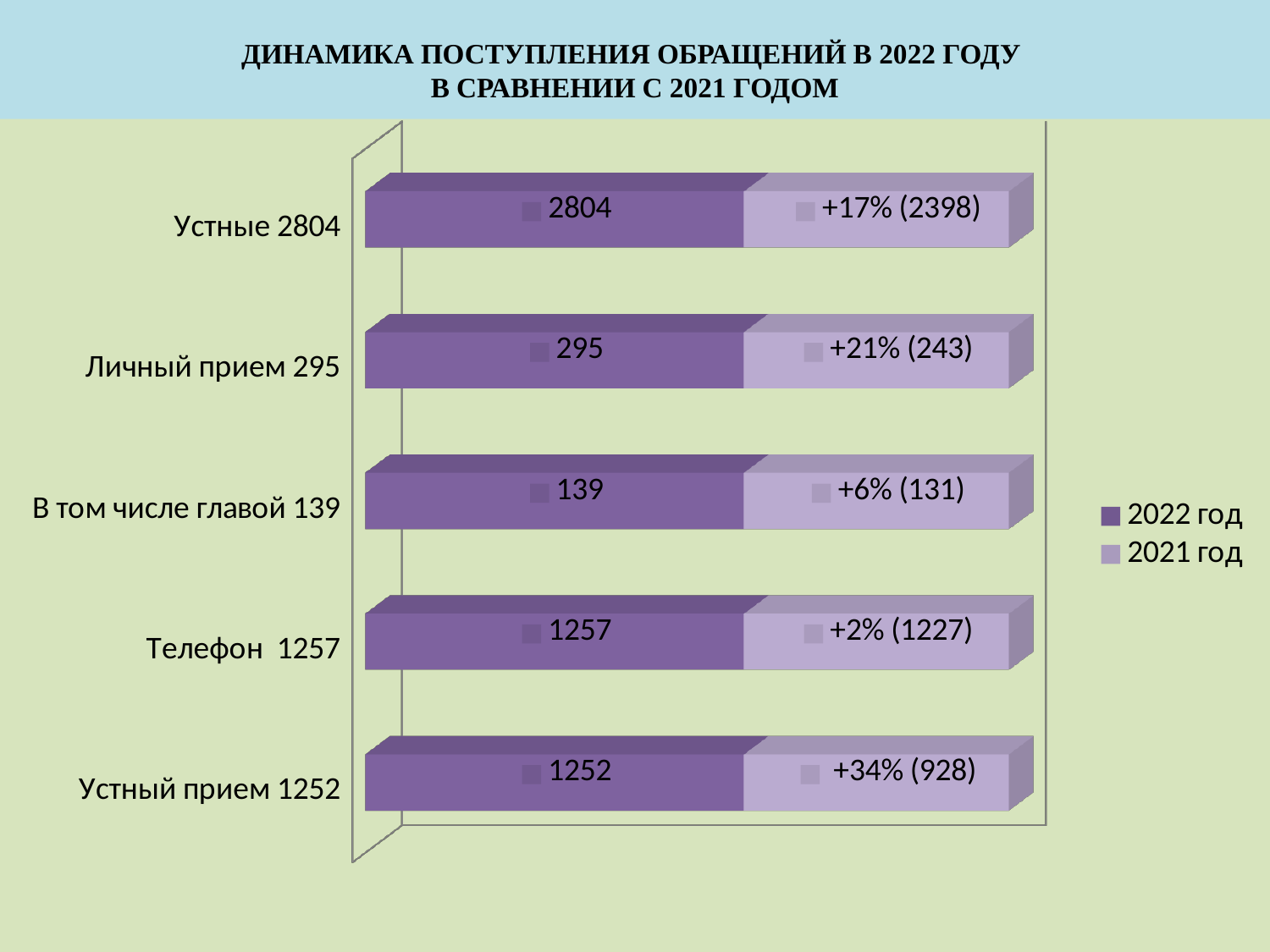

# ДИНАМИКА ПОСТУПЛЕНИЯ ОБРАЩЕНИЙ В 2022 ГОДУ В СРАВНЕНИИ С 2021 ГОДОМ

[unsupported chart]